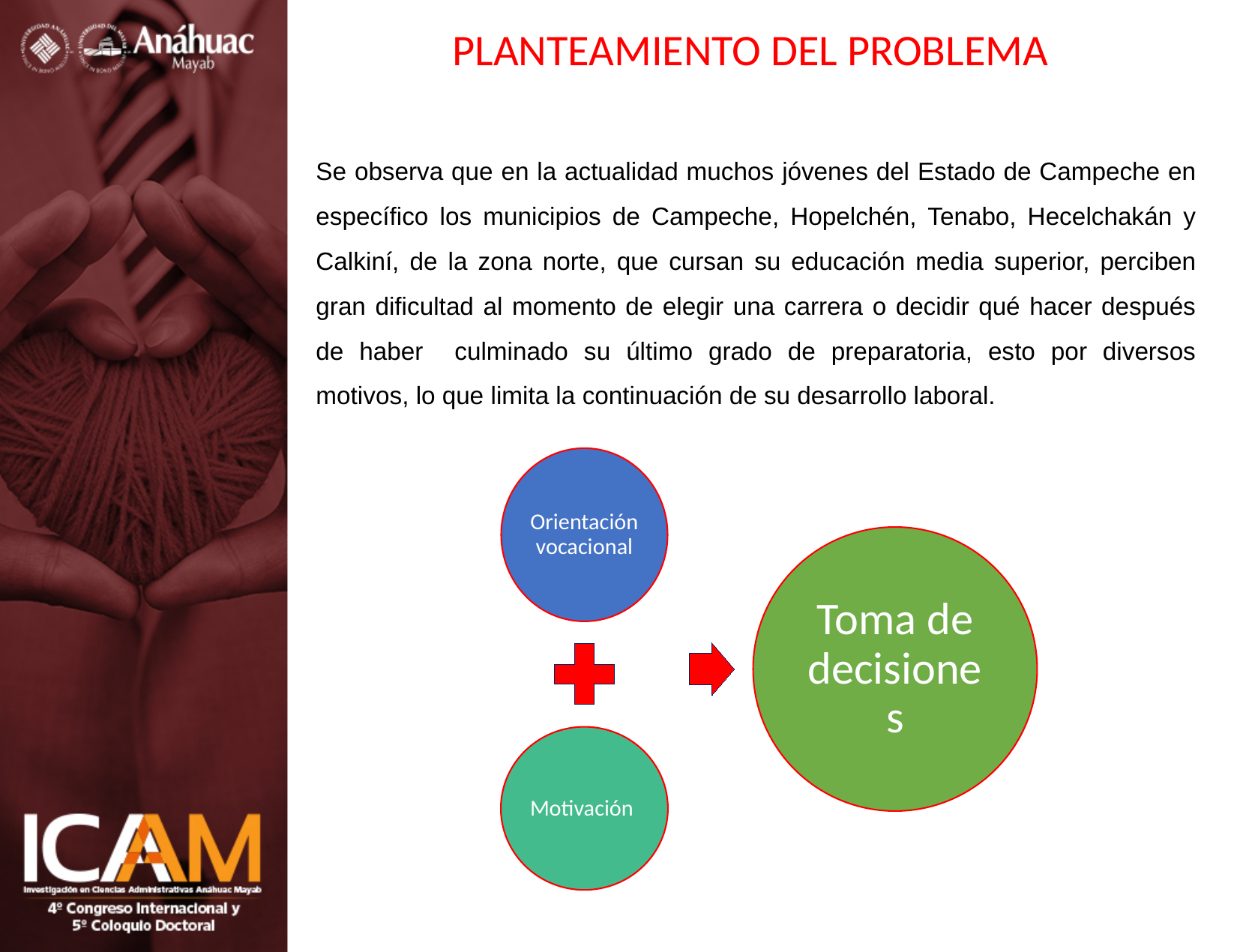

# PLANTEAMIENTO DEL PROBLEMA
Se observa que en la actualidad muchos jóvenes del Estado de Campeche en específico los municipios de Campeche, Hopelchén, Tenabo, Hecelchakán y Calkiní, de la zona norte, que cursan su educación media superior, perciben gran dificultad al momento de elegir una carrera o decidir qué hacer después de haber  culminado su último grado de preparatoria, esto por diversos motivos, lo que limita la continuación de su desarrollo laboral.
Orientación vocacional

Motivación

Toma de decisiones